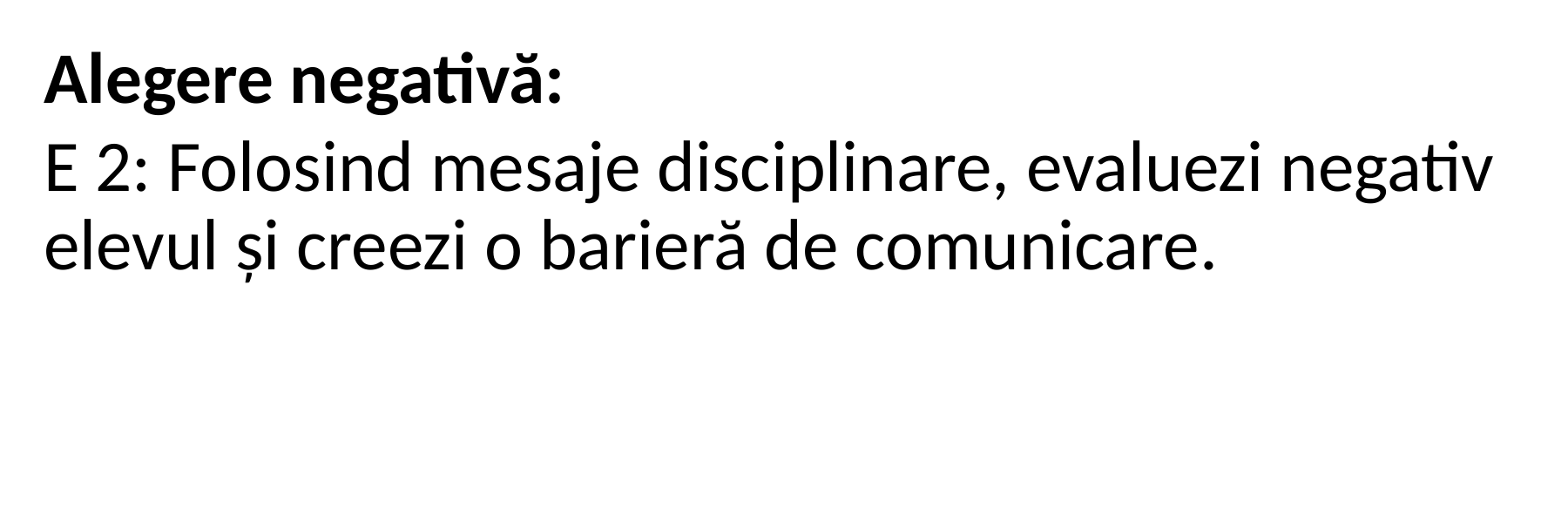

Alegere negativă:
E 2: Folosind mesaje disciplinare, evaluezi negativ elevul și creezi o barieră de comunicare.